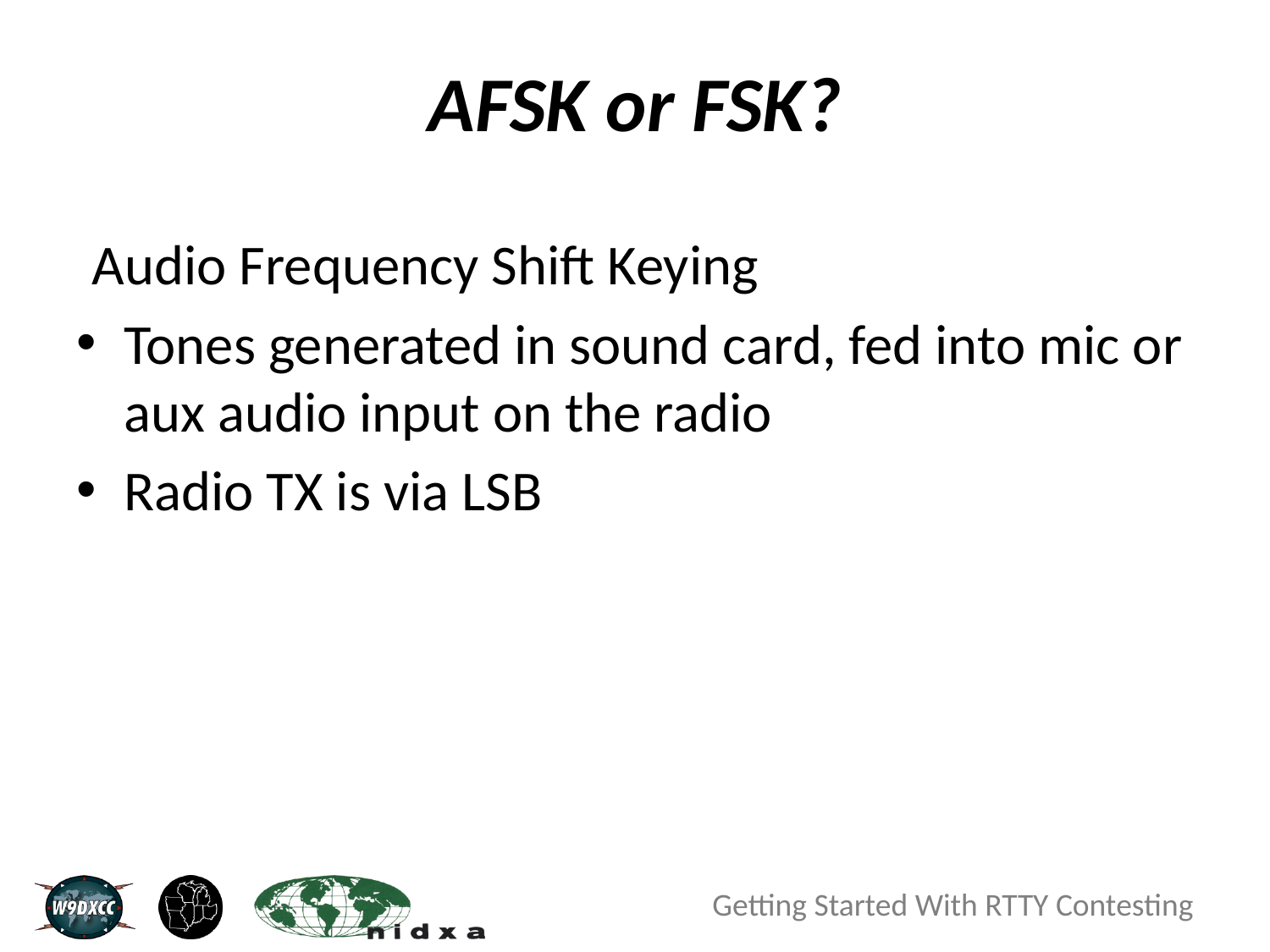

# AFSK or FSK?
Audio Frequency Shift Keying
Tones generated in sound card, fed into mic or aux audio input on the radio
Radio TX is via LSB

Getting Started With RTTY Contesting